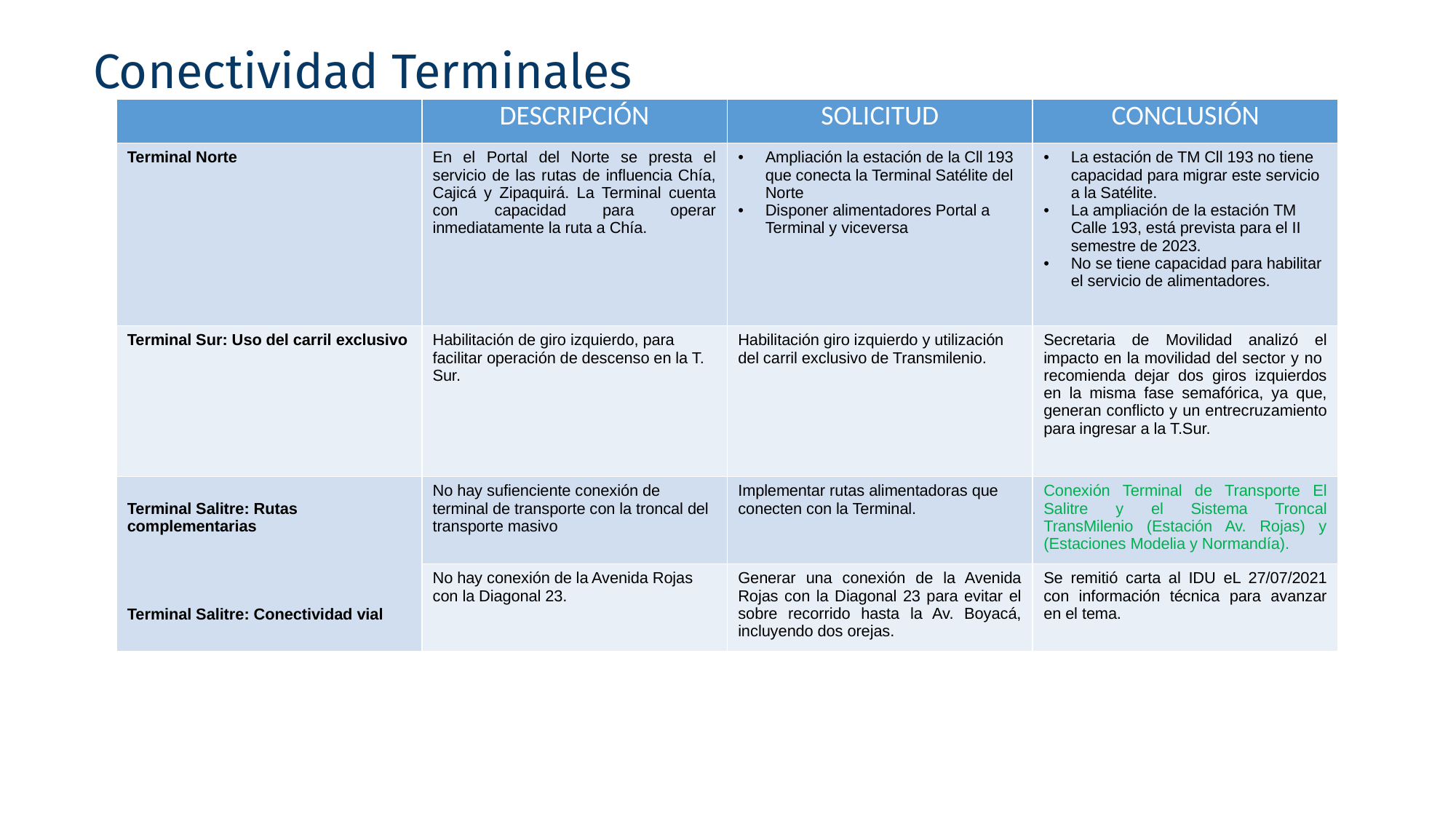

Conectividad Terminales
|  | DESCRIPCIÓN | SOLICITUD | CONCLUSIÓN |
| --- | --- | --- | --- |
| Terminal Norte | En el Portal del Norte se presta el servicio de las rutas de influencia Chía, Cajicá y Zipaquirá. La Terminal cuenta con capacidad para operar inmediatamente la ruta a Chía. | Ampliación la estación de la Cll 193 que conecta la Terminal Satélite del Norte Disponer alimentadores Portal a Terminal y viceversa | La estación de TM Cll 193 no tiene capacidad para migrar este servicio a la Satélite. La ampliación de la estación TM Calle 193, está prevista para el II semestre de 2023. No se tiene capacidad para habilitar el servicio de alimentadores. |
| Terminal Sur: Uso del carril exclusivo | Habilitación de giro izquierdo, para facilitar operación de descenso en la T. Sur. | Habilitación giro izquierdo y utilización del carril exclusivo de Transmilenio. | Secretaria de Movilidad analizó el impacto en la movilidad del sector y no recomienda dejar dos giros izquierdos en la misma fase semafórica, ya que, generan conflicto y un entrecruzamiento para ingresar a la T.Sur. |
| Terminal Salitre: Rutas complementarias Terminal Salitre: Conectividad vial | No hay sufienciente conexión de terminal de transporte con la troncal del transporte masivo | Implementar rutas alimentadoras que conecten con la Terminal. | Conexión Terminal de Transporte El Salitre y el Sistema Troncal TransMilenio (Estación Av. Rojas) y (Estaciones Modelia y Normandía). |
|  | No hay conexión de la Avenida Rojas con la Diagonal 23. | Generar una conexión de la Avenida Rojas con la Diagonal 23 para evitar el sobre recorrido hasta la Av. Boyacá, incluyendo dos orejas. | Se remitió carta al IDU eL 27/07/2021 con información técnica para avanzar en el tema. |